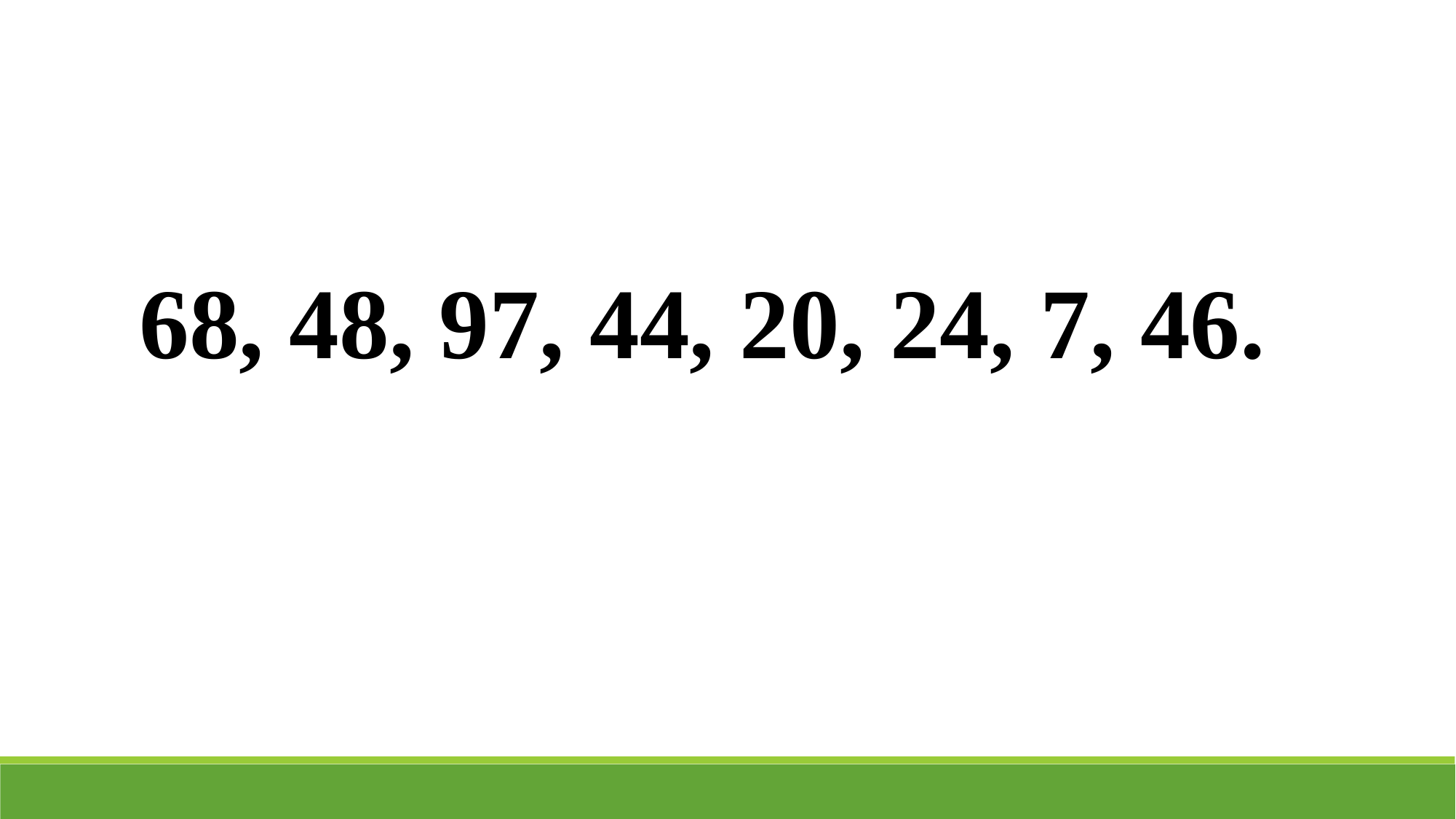

68, 48, 97, 44, 20, 24, 7, 46.